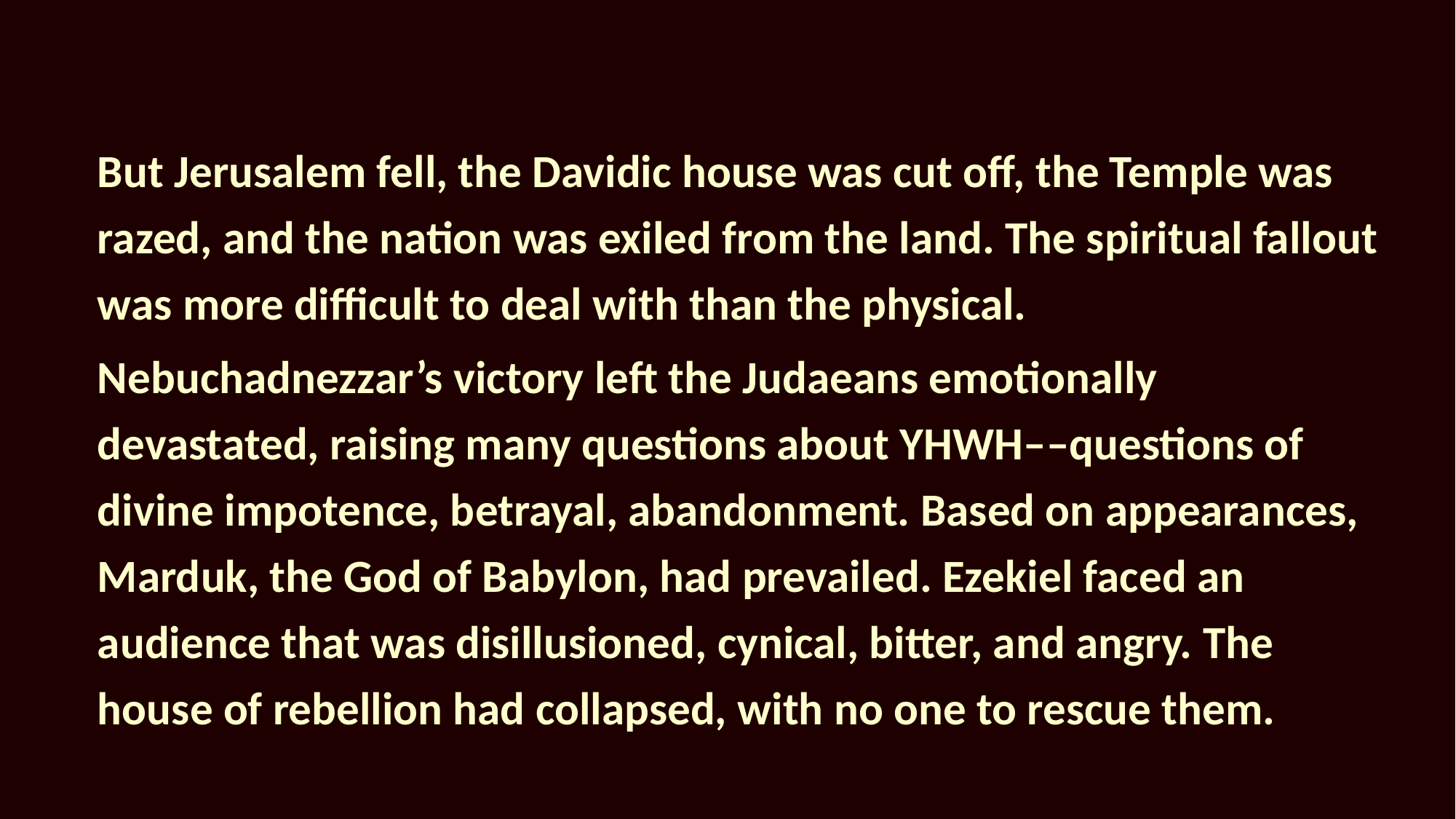

But Jerusalem fell, the Davidic house was cut off, the Temple was razed, and the nation was exiled from the land. The spiritual fallout was more difficult to deal with than the physical.
Nebuchadnezzar’s victory left the Judaeans emotionally devastated, raising many questions about YHWH––questions of divine impotence, betrayal, abandonment. Based on appearances, Marduk, the God of Babylon, had prevailed. Ezekiel faced an audience that was disillusioned, cynical, bitter, and angry. The house of rebellion had collapsed, with no one to rescue them.